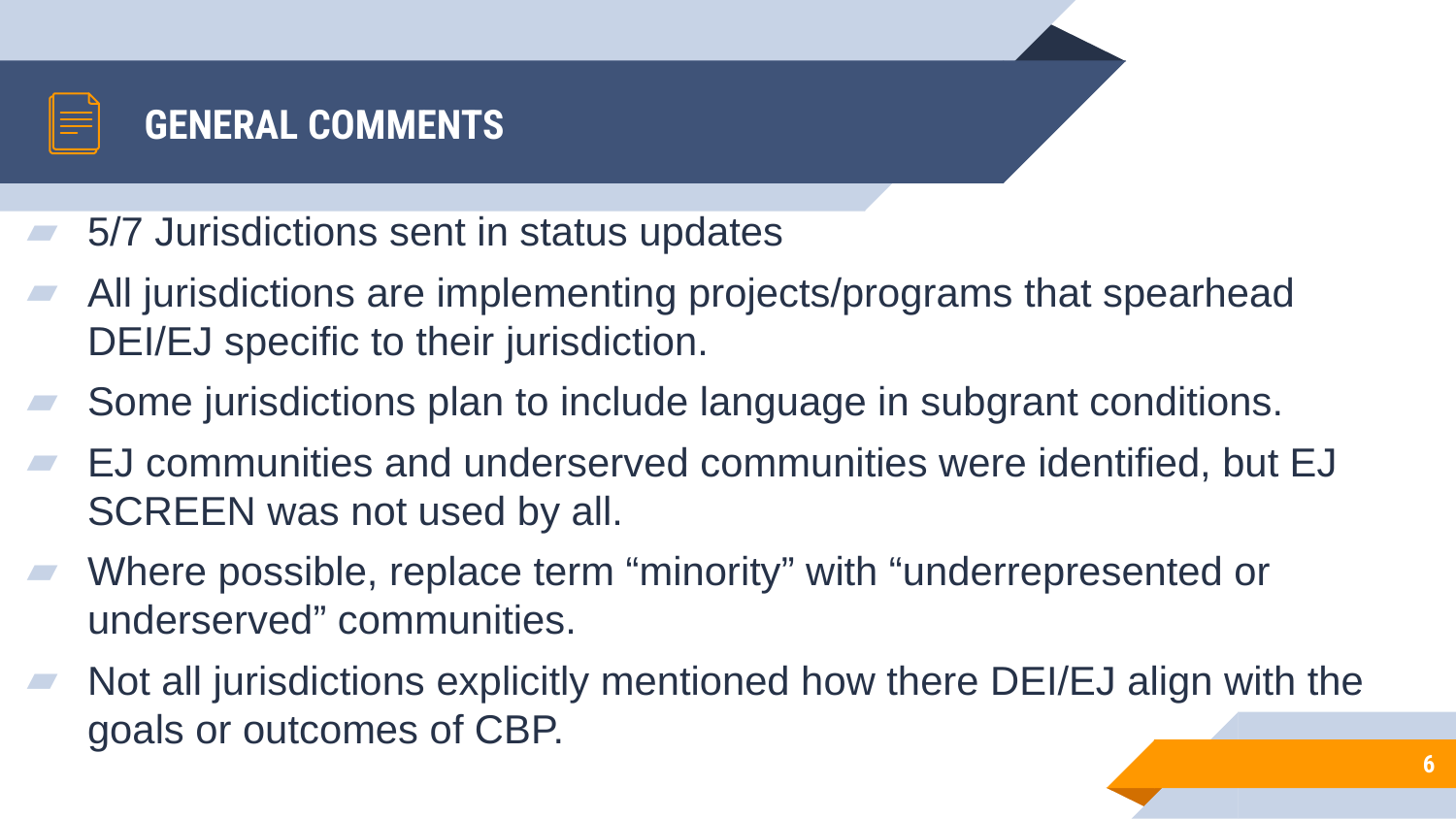

# GENERAL COMMENTS

5/7 Jurisdictions sent in status updates
All jurisdictions are implementing projects/programs that spearhead DEI/EJ specific to their jurisdiction.
Some jurisdictions plan to include language in subgrant conditions.
EJ communities and underserved communities were identified, but EJ SCREEN was not used by all.
Where possible, replace term “minority” with “underrepresented or underserved” communities.
Not all jurisdictions explicitly mentioned how there DEI/EJ align with the goals or outcomes of CBP.
6